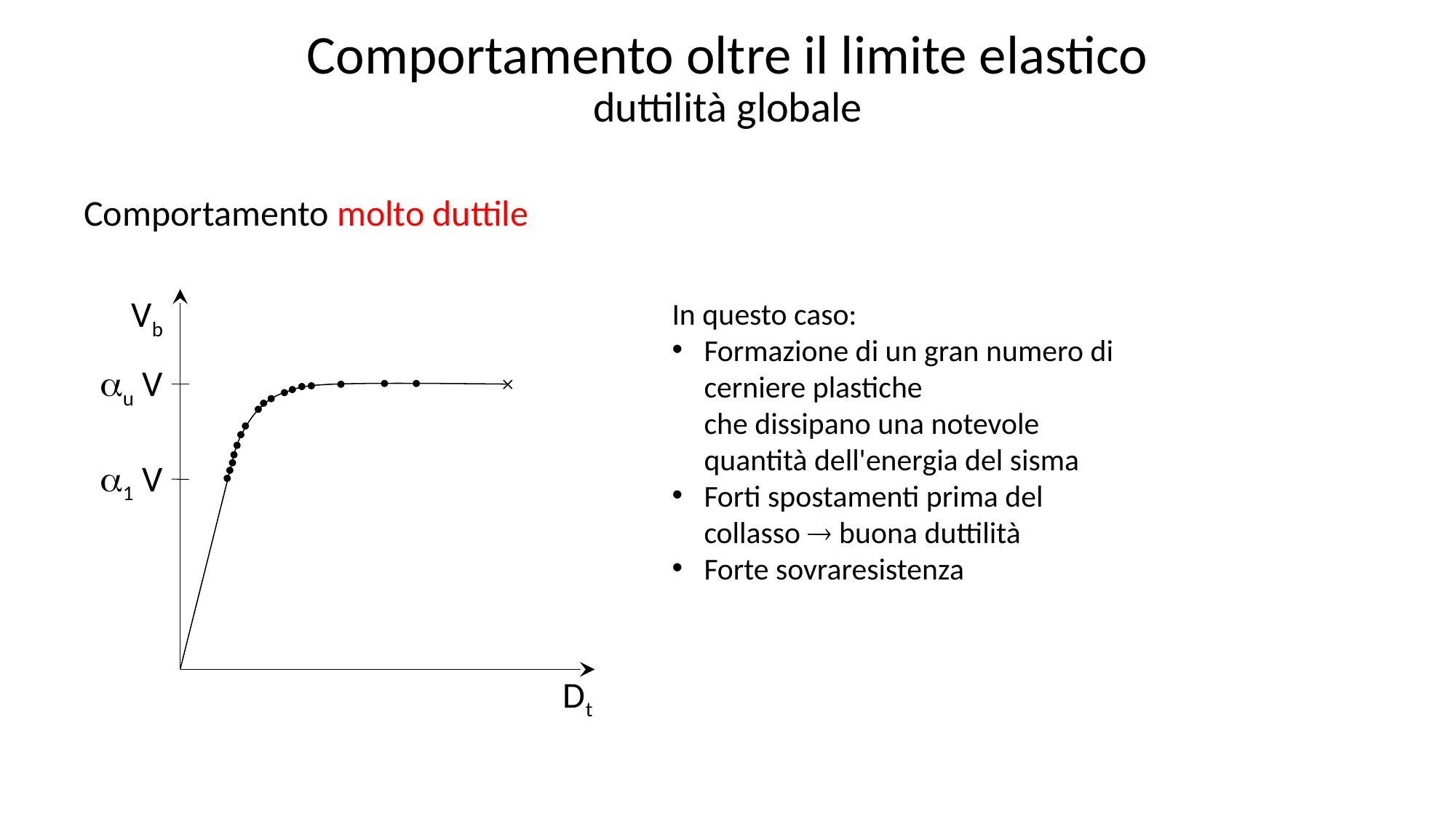

# Comportamento oltre il limite elastico duttilità globale
Comportamento molto duttile

In questo caso:
Formazione di un gran numero di cerniere plastiche
che dissipano una notevole quantità dell'energia del sisma
Forti spostamenti prima del collasso → buona duttilità
Forte sovraresistenza
Vb
αu V
α1 V
Dt